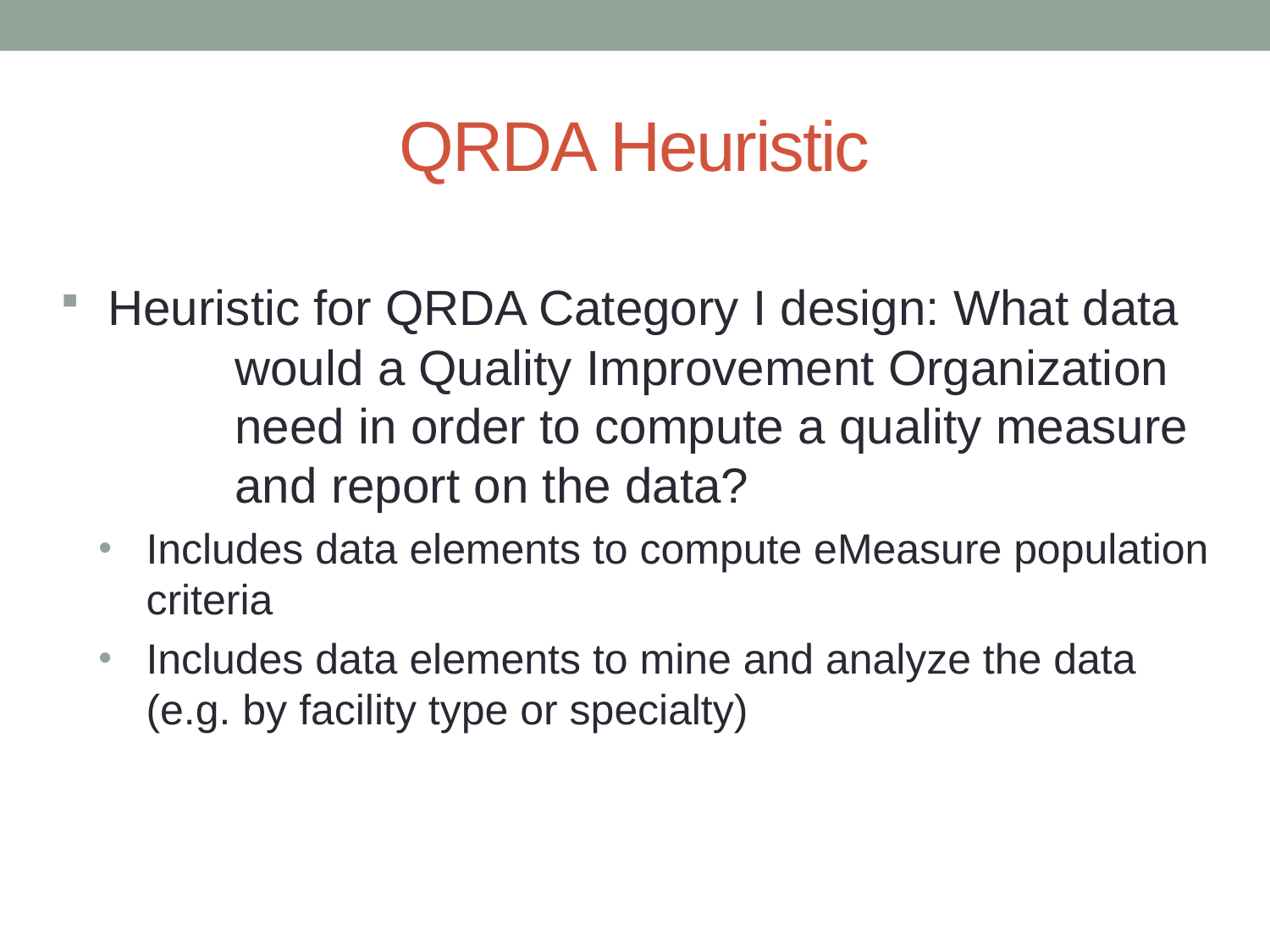

# QRDA Heuristic
Heuristic for QRDA Category I design: What data 	would a Quality Improvement Organization 	need in order to compute a quality measure 	and report on the data?
Includes data elements to compute eMeasure population criteria
Includes data elements to mine and analyze the data (e.g. by facility type or specialty)